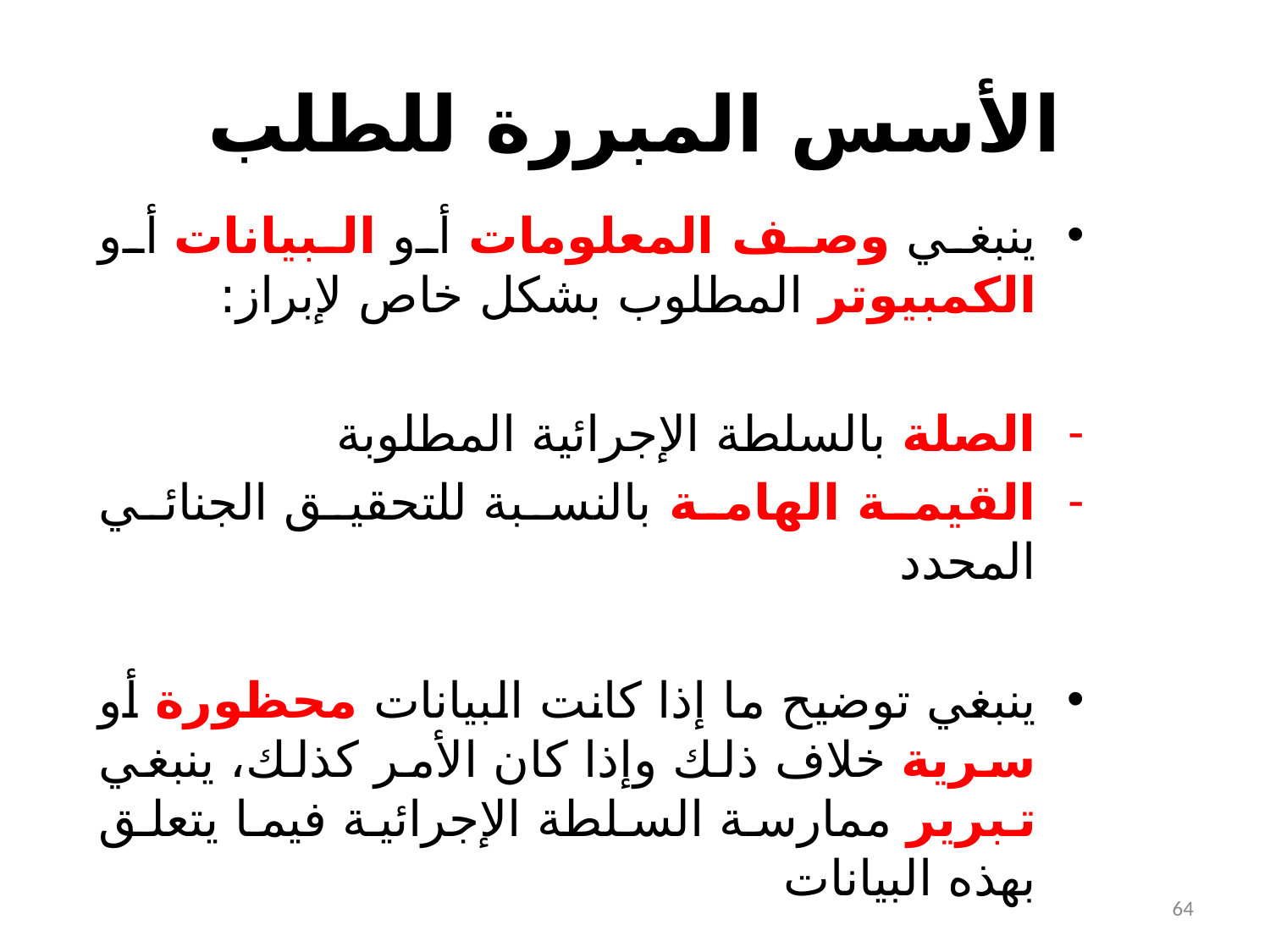

# الأسس المبررة للطلب
ينبغي وصف المعلومات أو البيانات أو الكمبيوتر المطلوب بشكل خاص لإبراز:

الصلة بالسلطة الإجرائية المطلوبة
القيمة الهامة بالنسبة للتحقيق الجنائي المحدد

ينبغي توضيح ما إذا كانت البيانات محظورة أو سرية خلاف ذلك وإذا كان الأمر كذلك، ينبغي تبرير ممارسة السلطة الإجرائية فيما يتعلق بهذه البيانات
64